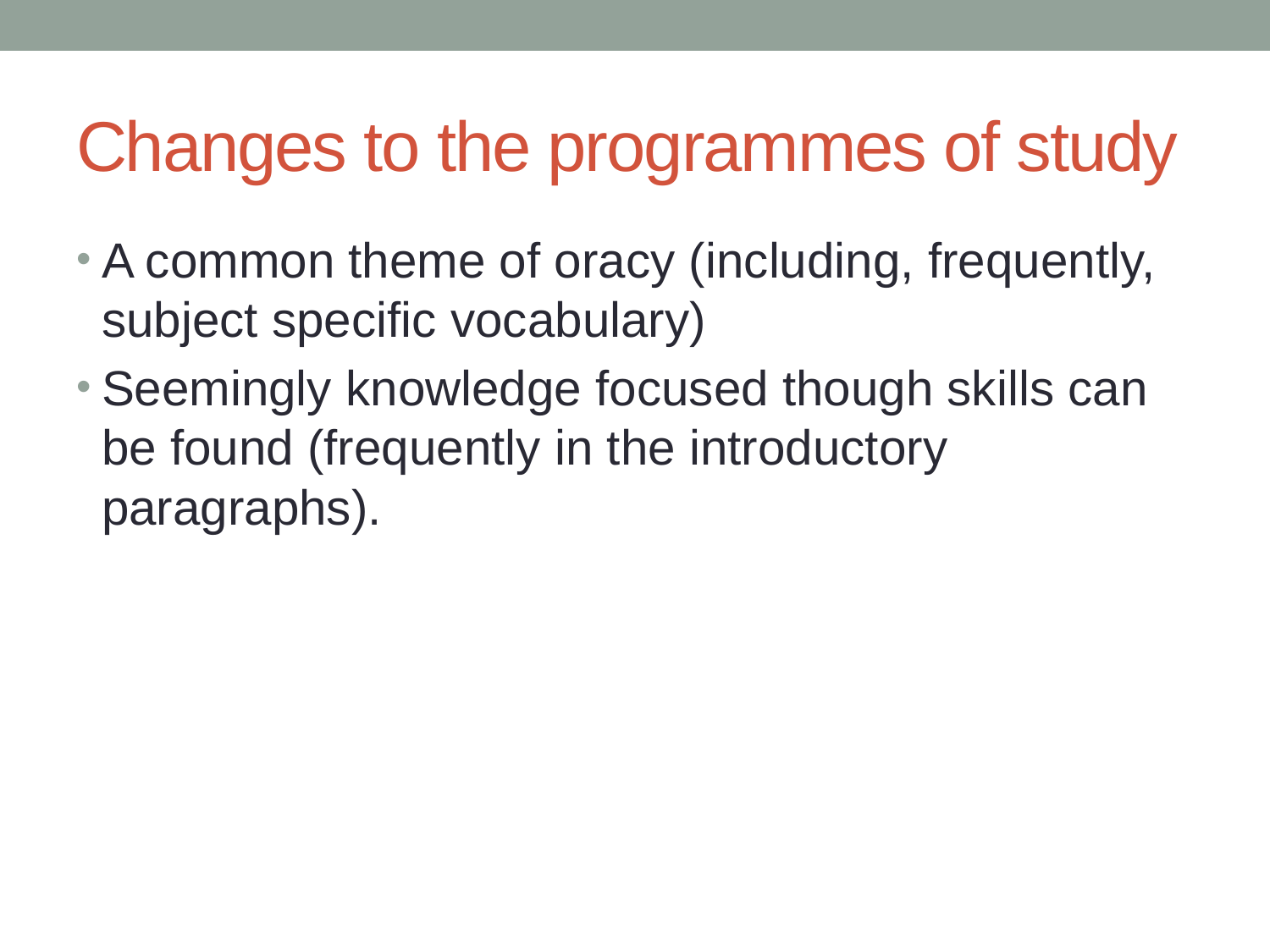

# Changes to the programmes of study
A common theme of oracy (including, frequently, subject specific vocabulary)
Seemingly knowledge focused though skills can be found (frequently in the introductory paragraphs).